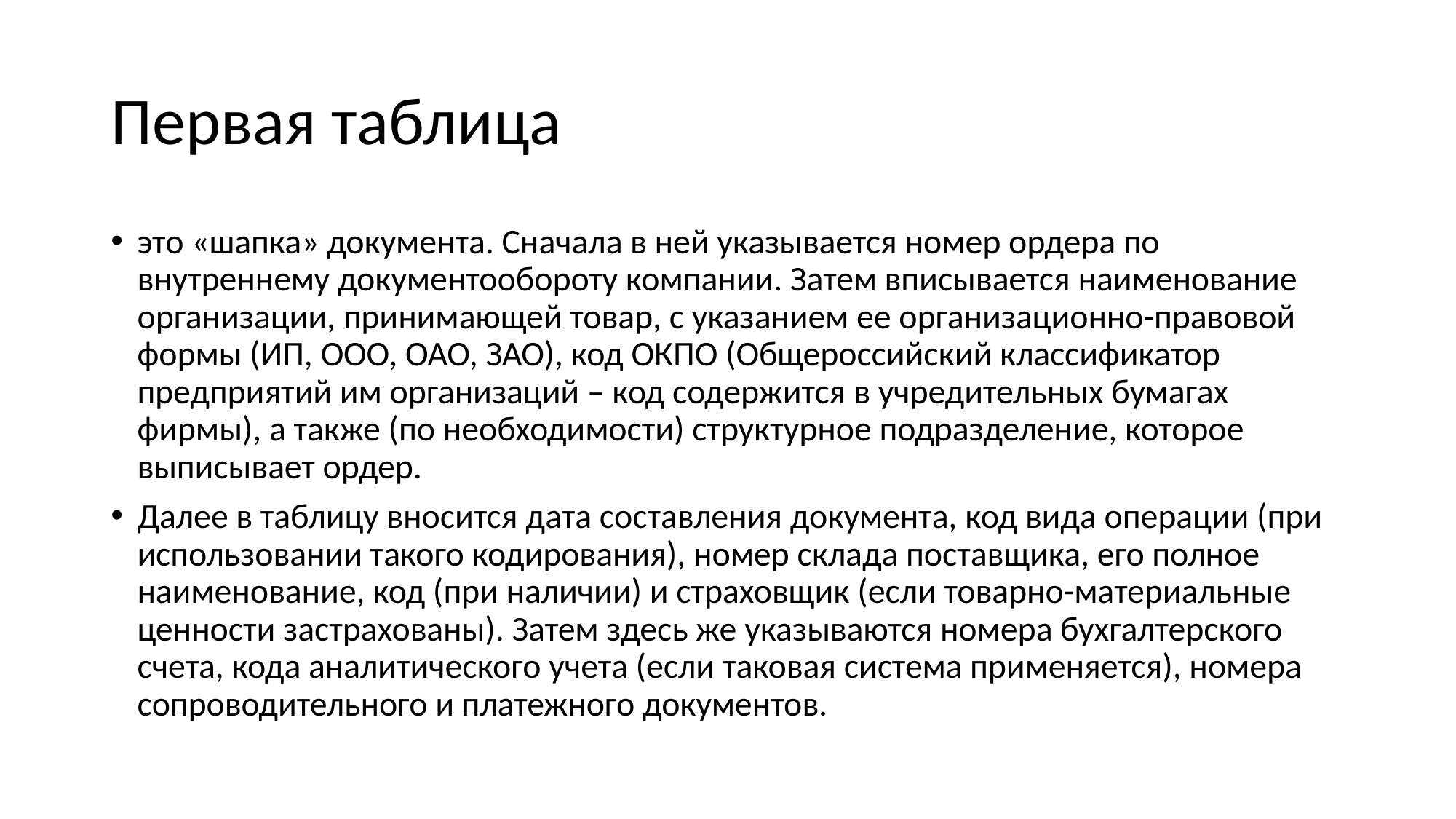

# Первая таблица
это «шапка» документа. Сначала в ней указывается номер ордера по внутреннему документообороту компании. Затем вписывается наименование организации, принимающей товар, с указанием ее организационно-правовой формы (ИП, ООО, ОАО, ЗАО), код ОКПО (Общероссийский классификатор предприятий им организаций – код содержится в учредительных бумагах фирмы), а также (по необходимости) структурное подразделение, которое выписывает ордер.
Далее в таблицу вносится дата составления документа, код вида операции (при использовании такого кодирования), номер склада поставщика, его полное наименование, код (при наличии) и страховщик (если товарно-материальные ценности застрахованы). Затем здесь же указываются номера бухгалтерского счета, кода аналитического учета (если таковая система применяется), номера сопроводительного и платежного документов.